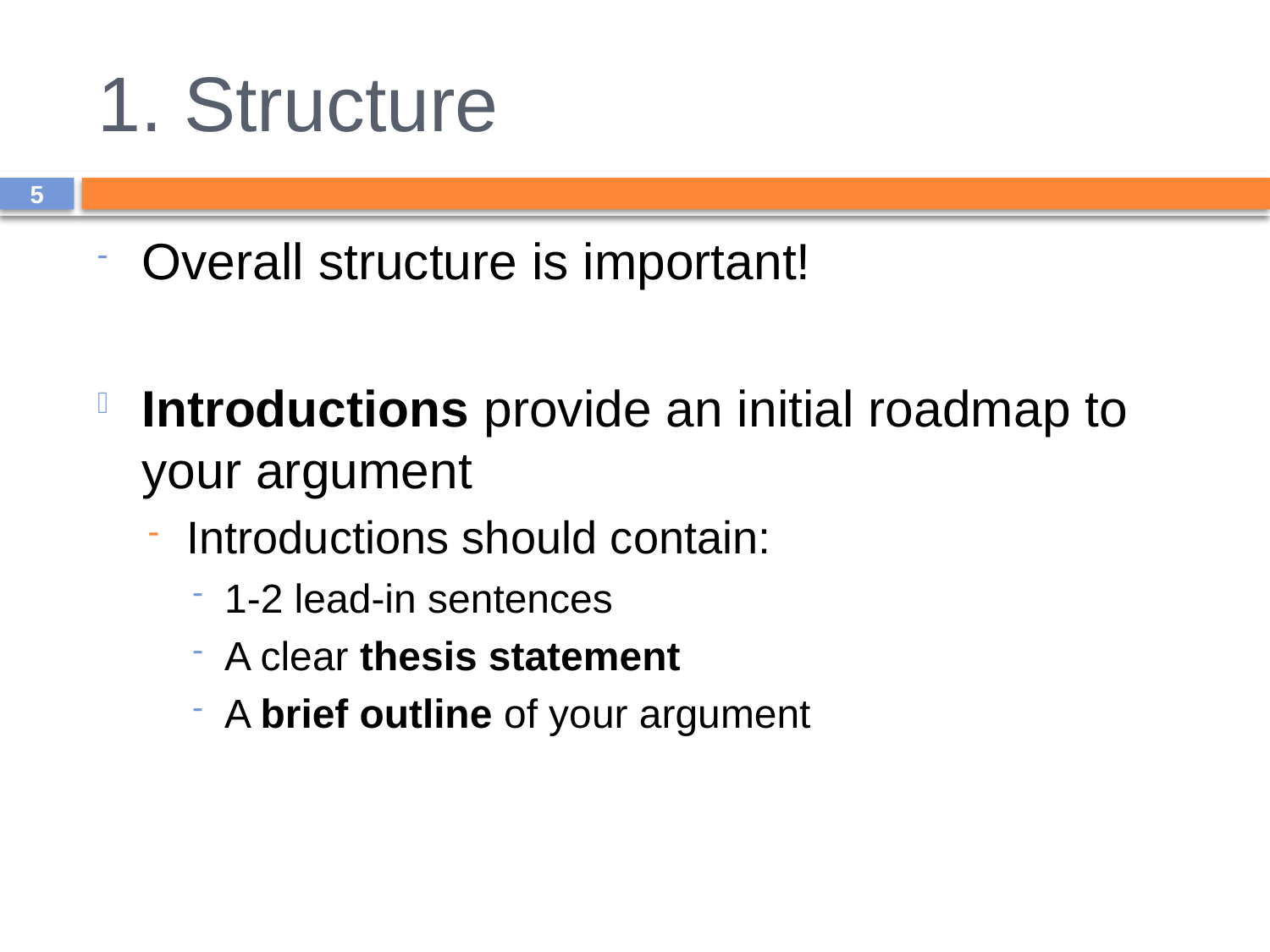

# 1. Structure
5
Overall structure is important!

Introductions provide an initial roadmap to your argument
Introductions should contain:
1-2 lead-in sentences
A clear thesis statement
A brief outline of your argument